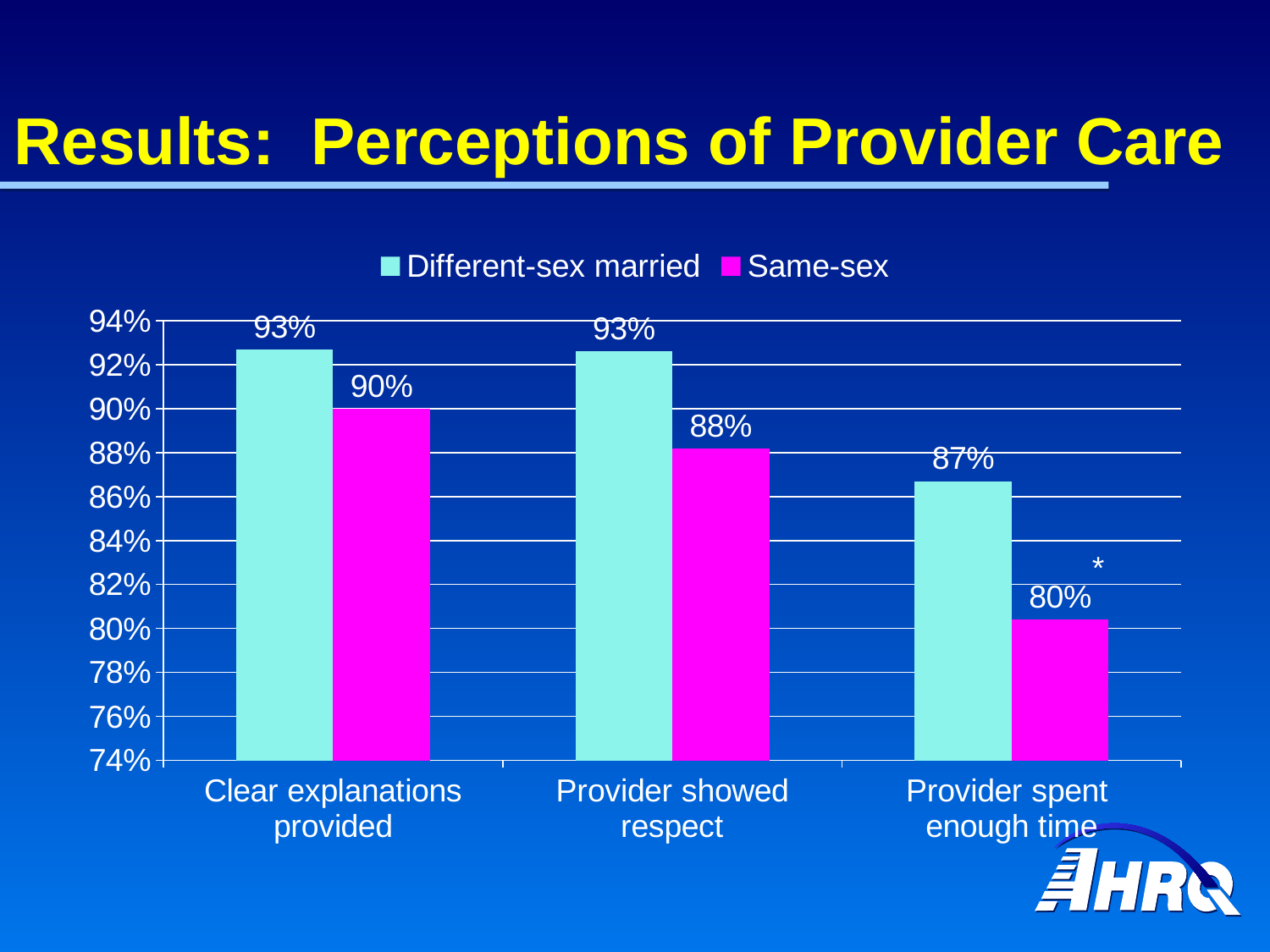

# Results:  Perceptions of Provider Care

### Chart

| Category | Different-sex married | Same-sex |
|---|---|---|
| Clear explanations provided | 0.927 | 0.9 |
| Provider showed respect | 0.926 | 0.882 |
| Provider spent
enough time | 0.867 | 0.804 |
*